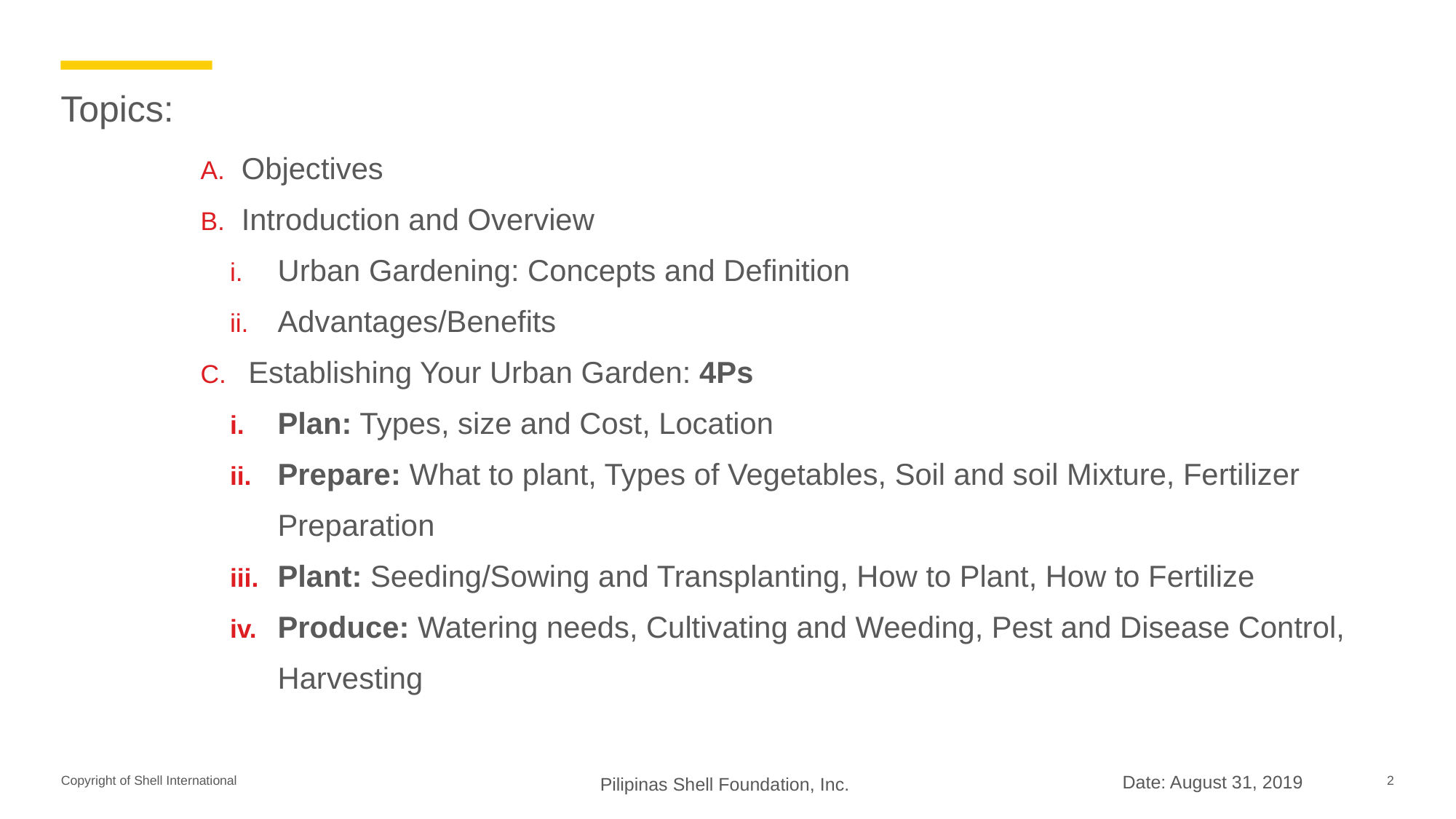

# Topics:
Objectives
Introduction and Overview
Urban Gardening: Concepts and Definition
Advantages/Benefits
Establishing Your Urban Garden: 4Ps
Plan: Types, size and Cost, Location
Prepare: What to plant, Types of Vegetables, Soil and soil Mixture, Fertilizer Preparation
Plant: Seeding/Sowing and Transplanting, How to Plant, How to Fertilize
Produce: Watering needs, Cultivating and Weeding, Pest and Disease Control, Harvesting

Date: August 31, 2019
Pilipinas Shell Foundation, Inc.
2